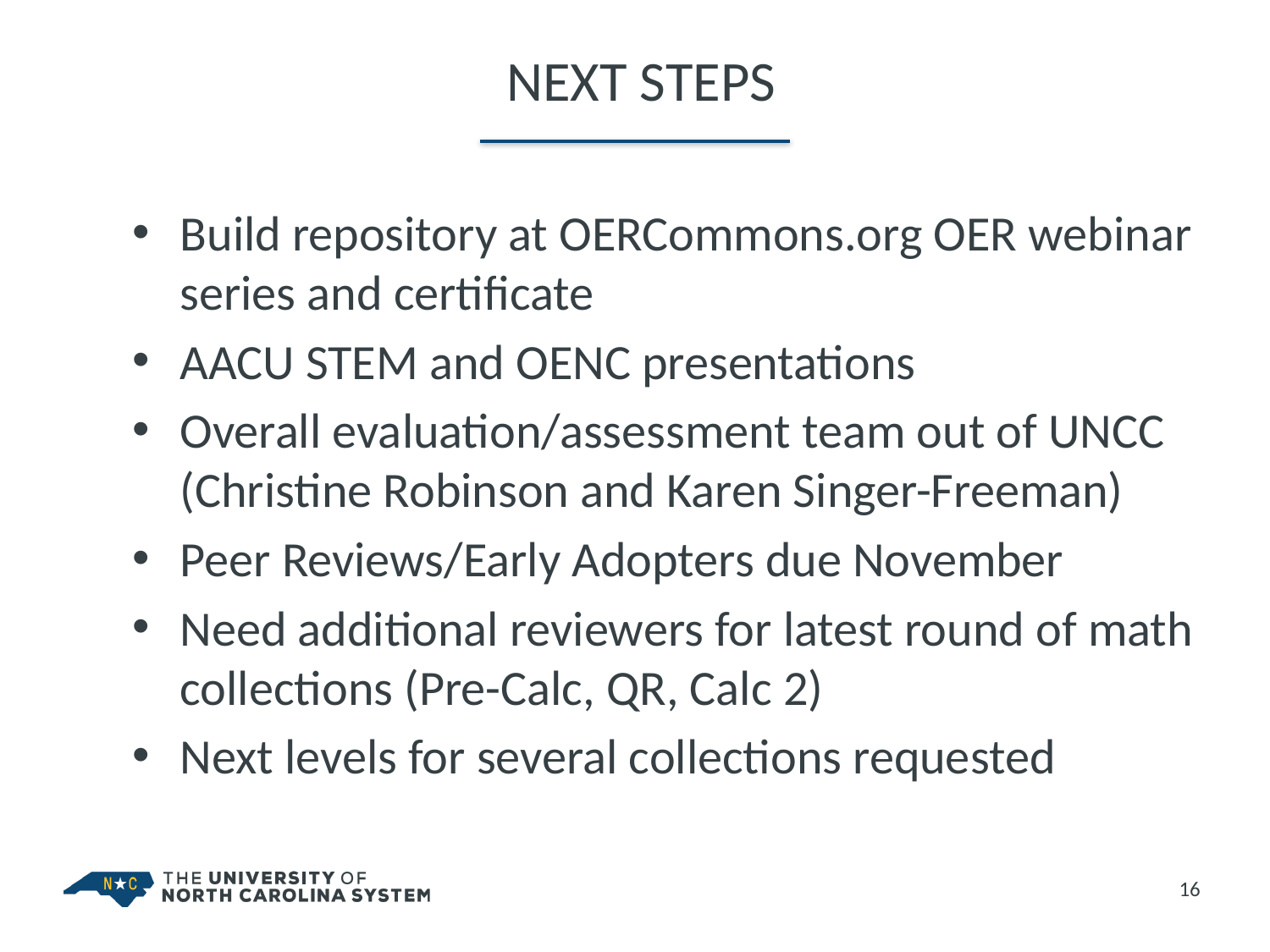

# NEXT STEPS
Build repository at OERCommons.org OER webinar series and certificate
AACU STEM and OENC presentations
Overall evaluation/assessment team out of UNCC (Christine Robinson and Karen Singer-Freeman)
Peer Reviews/Early Adopters due November
Need additional reviewers for latest round of math collections (Pre-Calc, QR, Calc 2)
Next levels for several collections requested

16